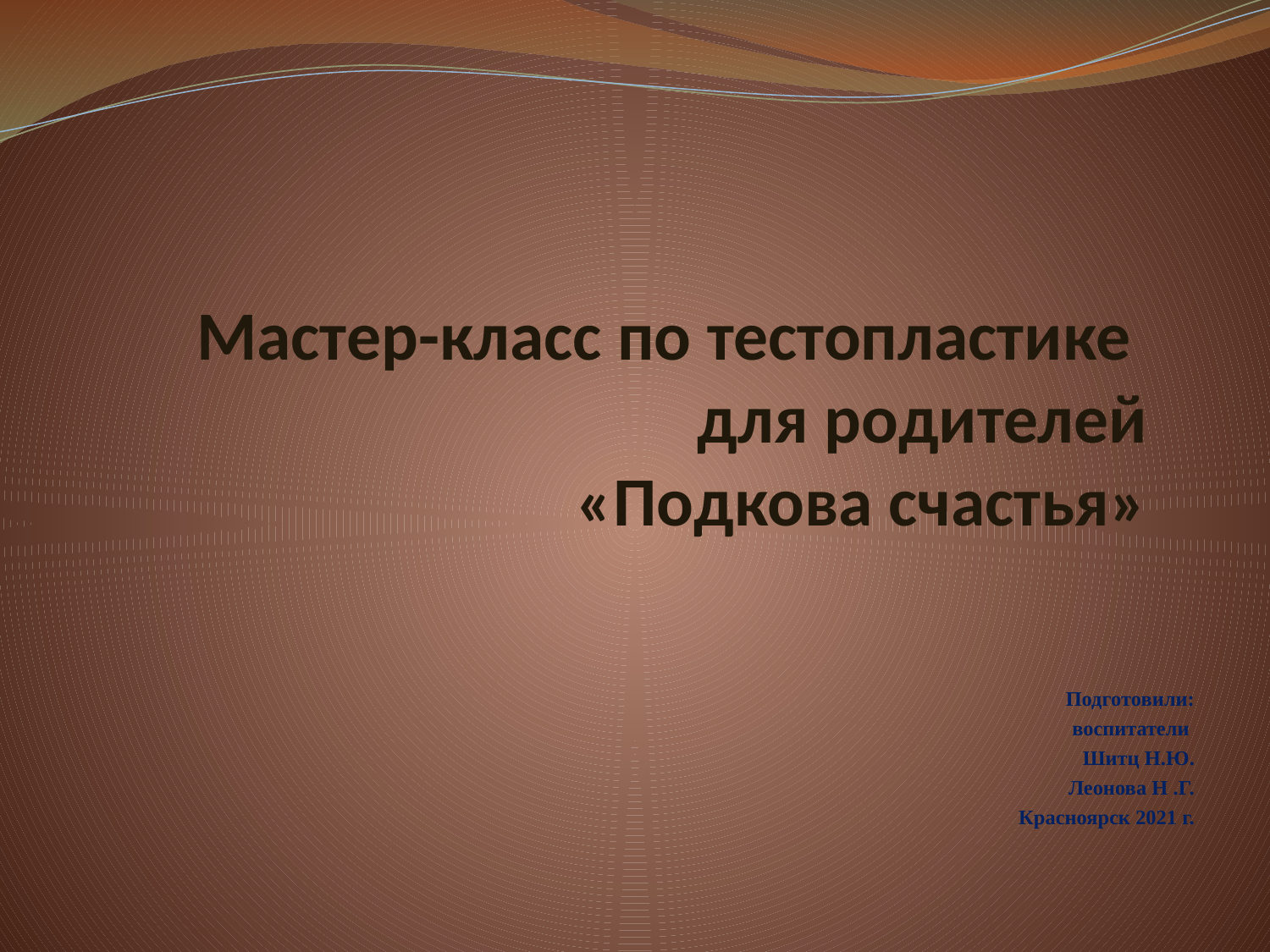

# Мастер-класс по тестопластике для родителей «Подкова счастья»

 Подготовили:
 воспитатели
Шитц Н.Ю.
 Леонова Н .Г.
                                                                                                          Красноярск 2021 г.